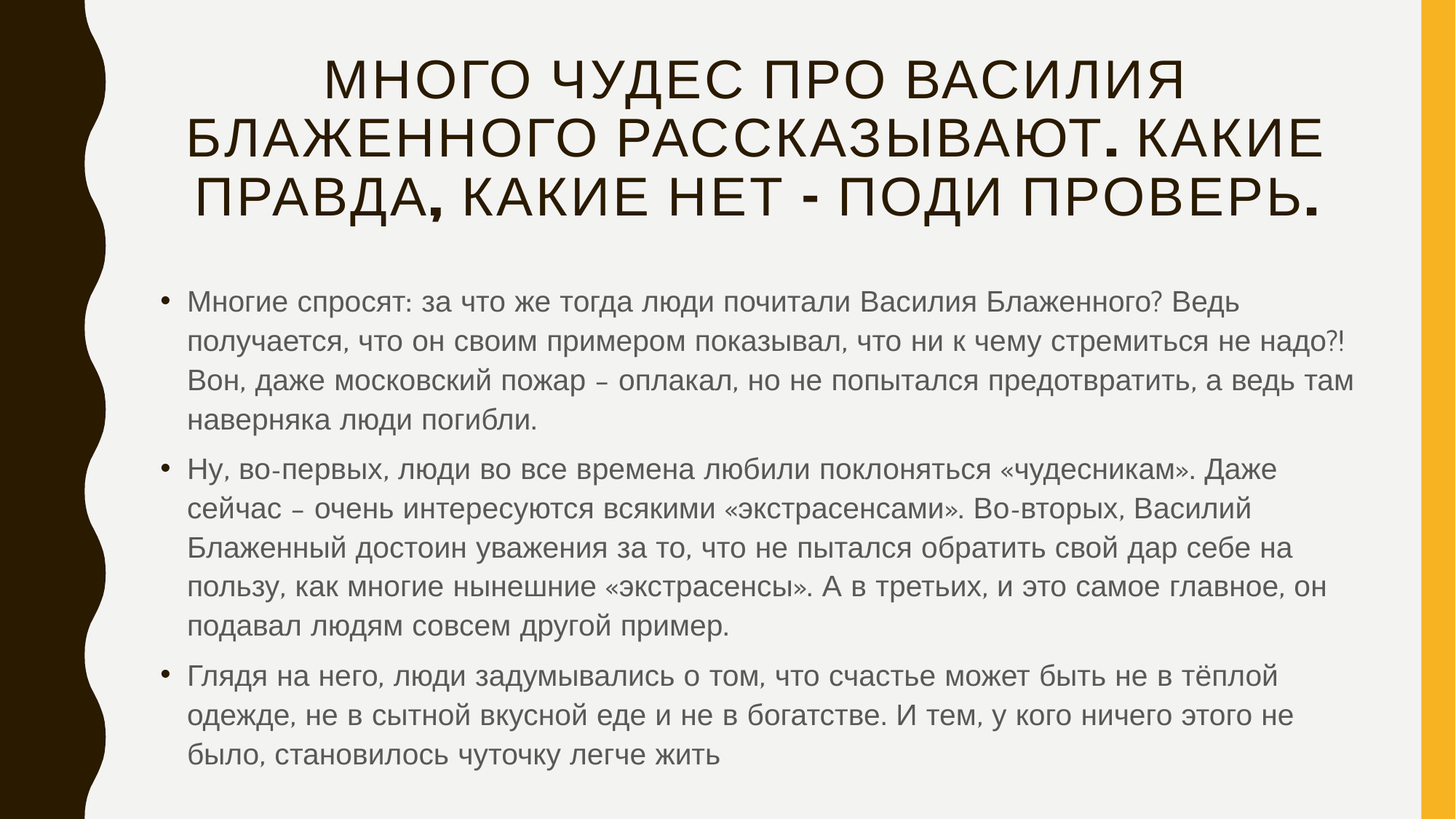

# Много чудес про Василия Блаженного рассказывают. Какие правда, какие нет – поди проверь.
Многие спросят: за что же тогда люди почитали Василия Блаженного? Ведь получается, что он своим примером показывал, что ни к чему стремиться не надо?! Вон, даже московский пожар – оплакал, но не попытался предотвратить, а ведь там наверняка люди погибли.
Ну, во-первых, люди во все времена любили поклоняться «чудесникам». Даже сейчас – очень интересуются всякими «экстрасенсами». Во-вторых, Василий Блаженный достоин уважения за то, что не пытался обратить свой дар себе на пользу, как многие нынешние «экстрасенсы». А в третьих, и это самое главное, он подавал людям совсем другой пример.
Глядя на него, люди задумывались о том, что счастье может быть не в тёплой одежде, не в сытной вкусной еде и не в богатстве. И тем, у кого ничего этого не было, становилось чуточку легче жить